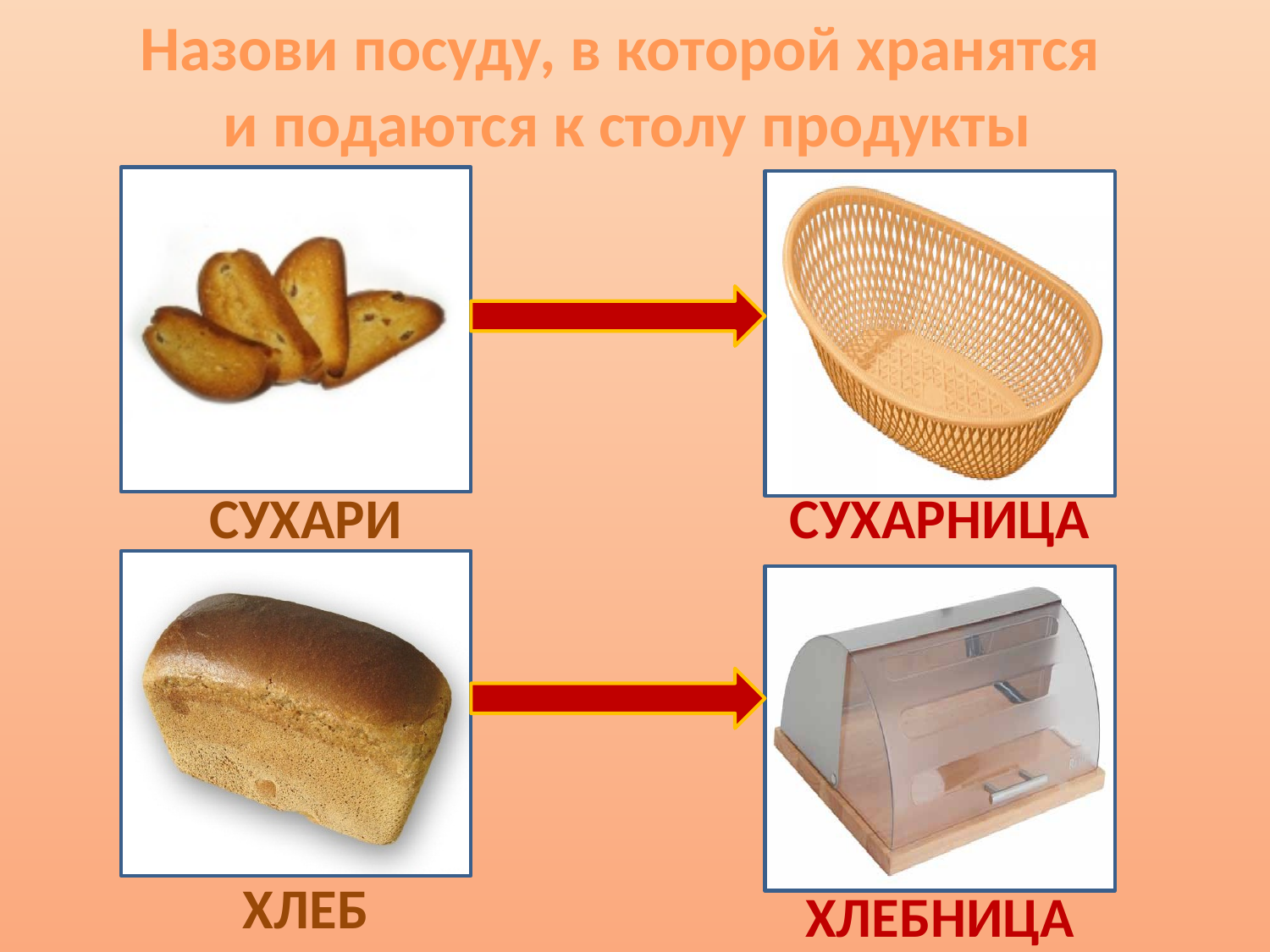

Назови посуду, в которой хранятся
и подаются к столу продукты

СУХАРИ
СУХАРНИЦА

ХЛЕБ
ХЛЕБНИЦА